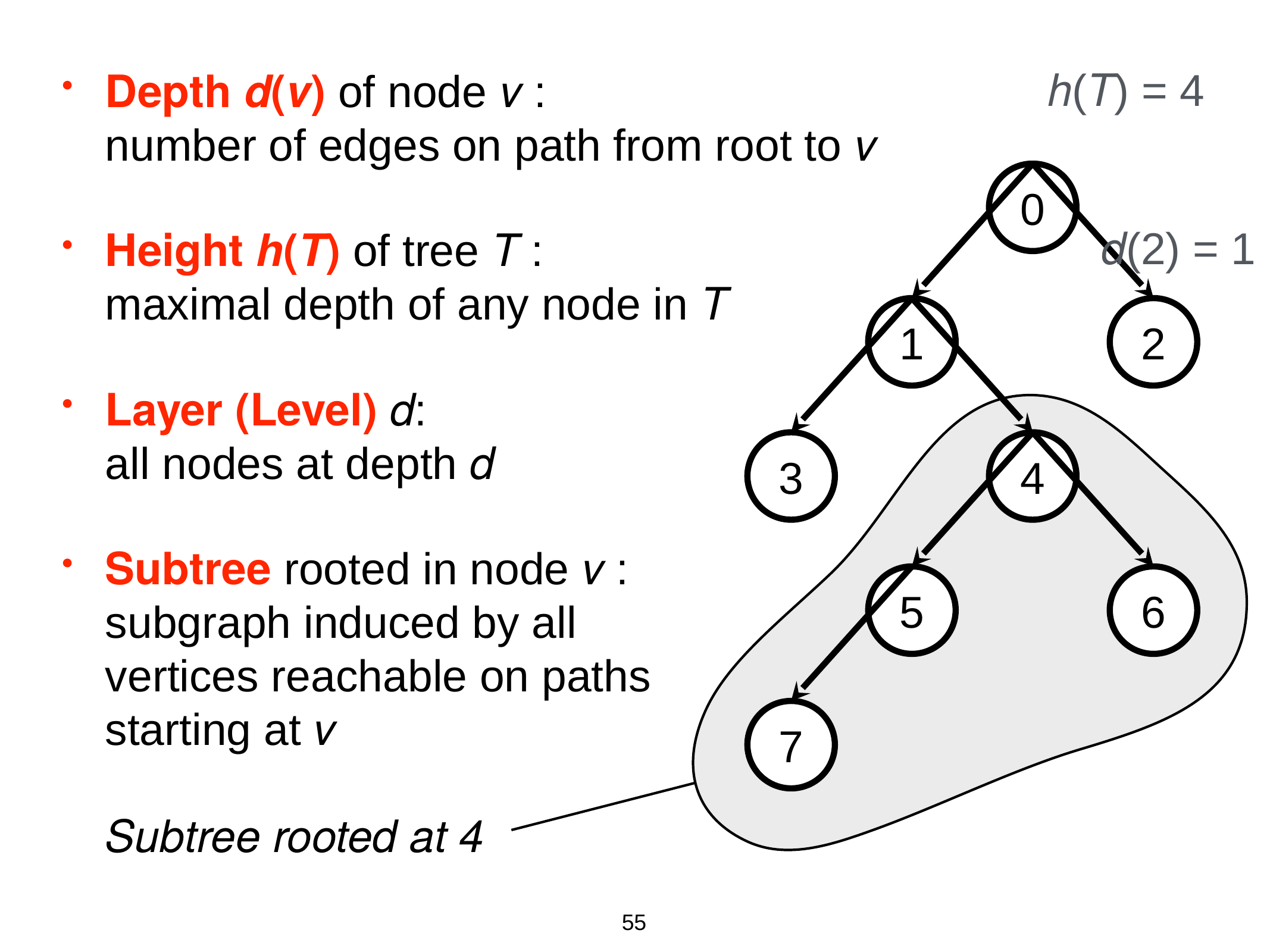

55
h(T) = 4
Depth d(v) of node v :
number of edges on path from root to v
Height h(T) of tree T :
maximal depth of any node in T
Layer (Level) d:
all nodes at depth d
Subtree rooted in node v :
subgraph induced by all
vertices reachable on paths
starting at v
Subtree rooted at 4
0
d(2) = 1
1
2

3
4
5
6
7